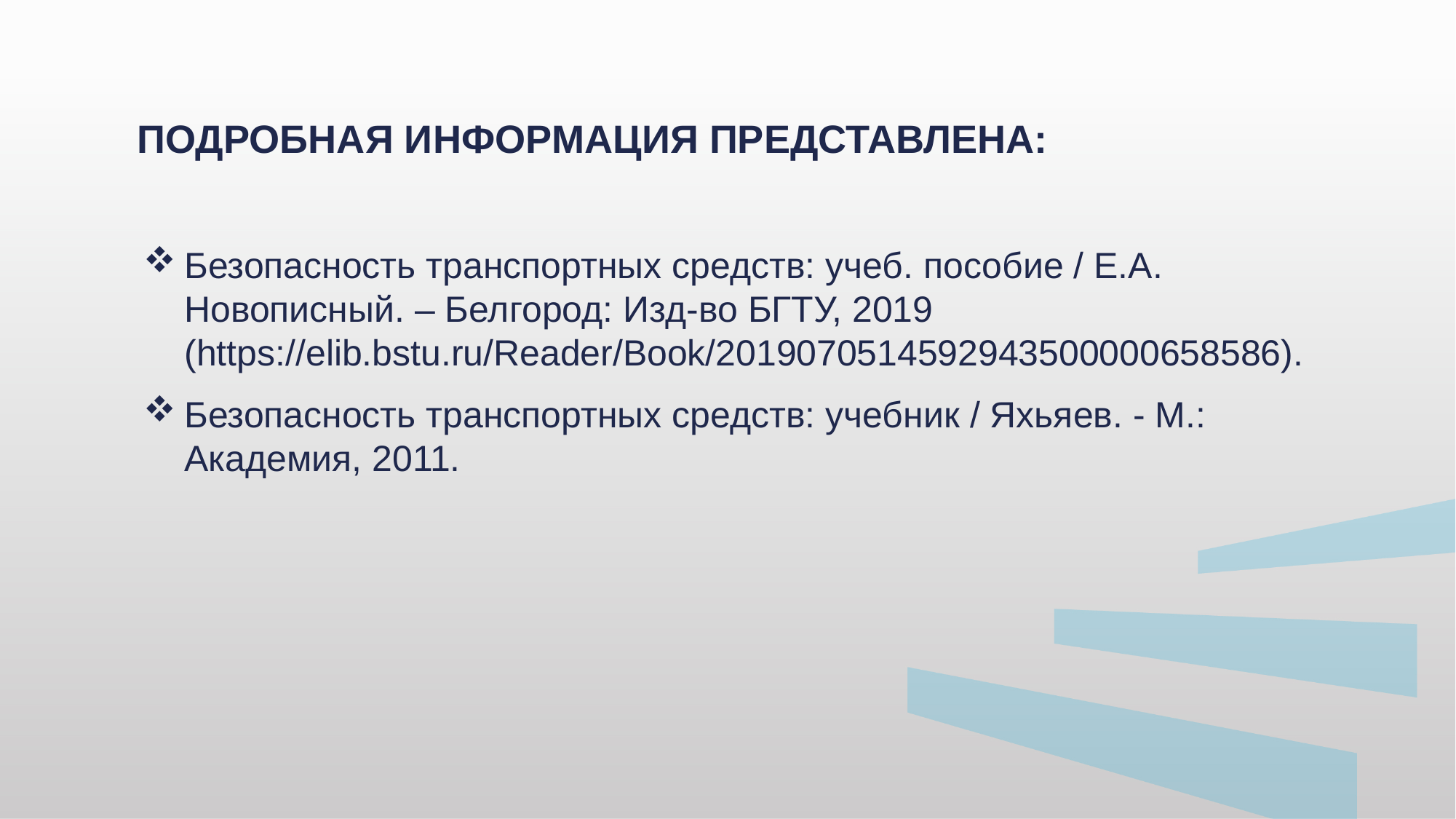

ПОДРОБНАЯ ИНФОРМАЦИЯ ПРЕДСТАВЛЕНА:
Безопасность транспортных средств: учеб. пособие / Е.А. Новописный. – Белгород: Изд-во БГТУ, 2019 (https://elib.bstu.ru/Reader/Book/2019070514592943500000658586).
Безопасность транспортных средств: учебник / Яхьяев. - М.: Академия, 2011.